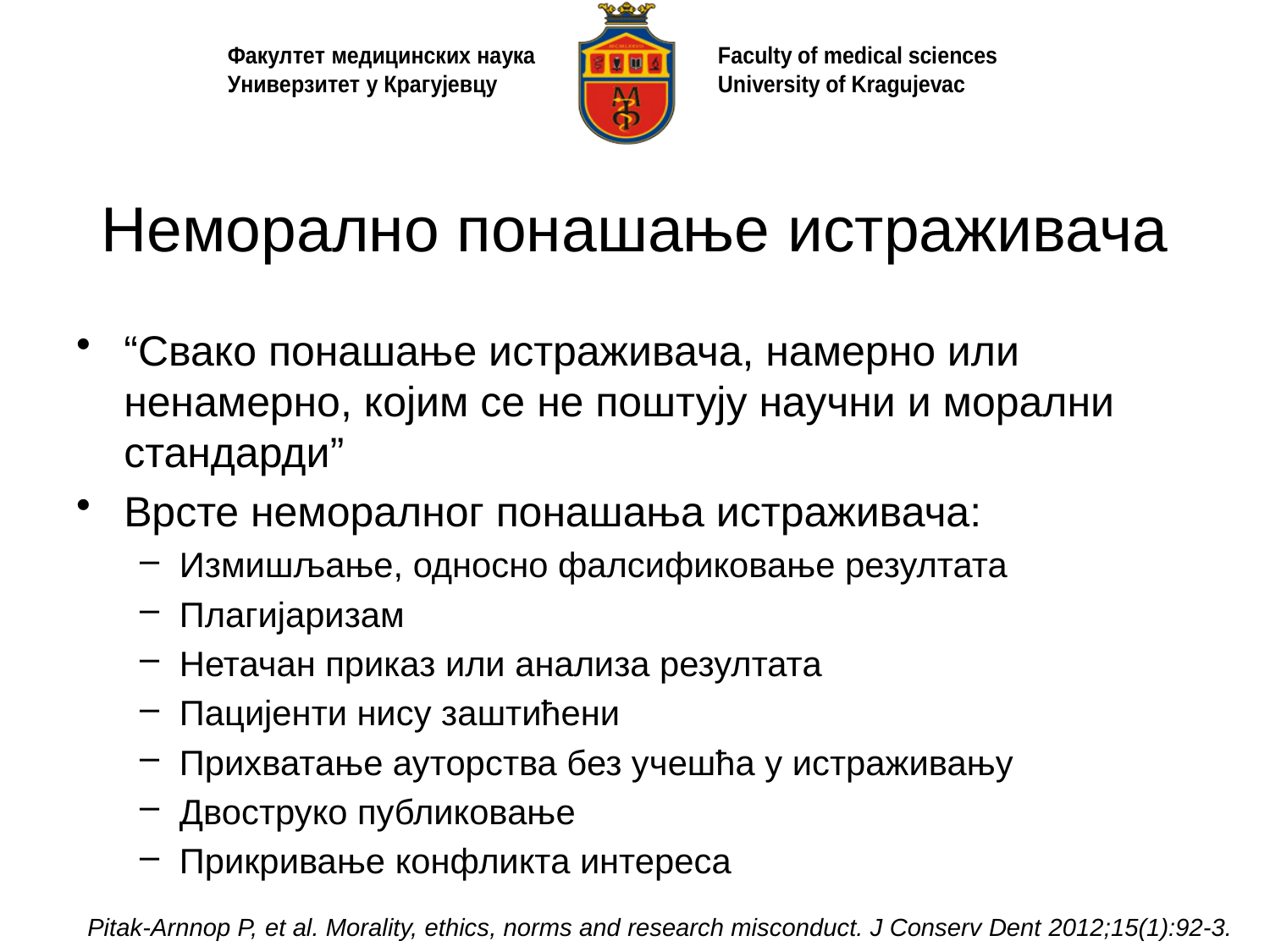

# Неморално понашање истраживача
“Свако понашање истраживача, намерно или ненамерно, којим се не поштују научни и морални стандарди”
Врсте неморалног понашања истраживача:
Измишљање, односно фалсификовање резултата
Плагијаризам
Нетачан приказ или анализа резултата
Пацијенти нису заштићени
Прихватање ауторства без учешћа у истраживању
Двоструко публиковање
Прикривање конфликта интереса
Pitak-Arnnop P, et al. Morality, ethics, norms and research misconduct. J Conserv Dent 2012;15(1):92-3.